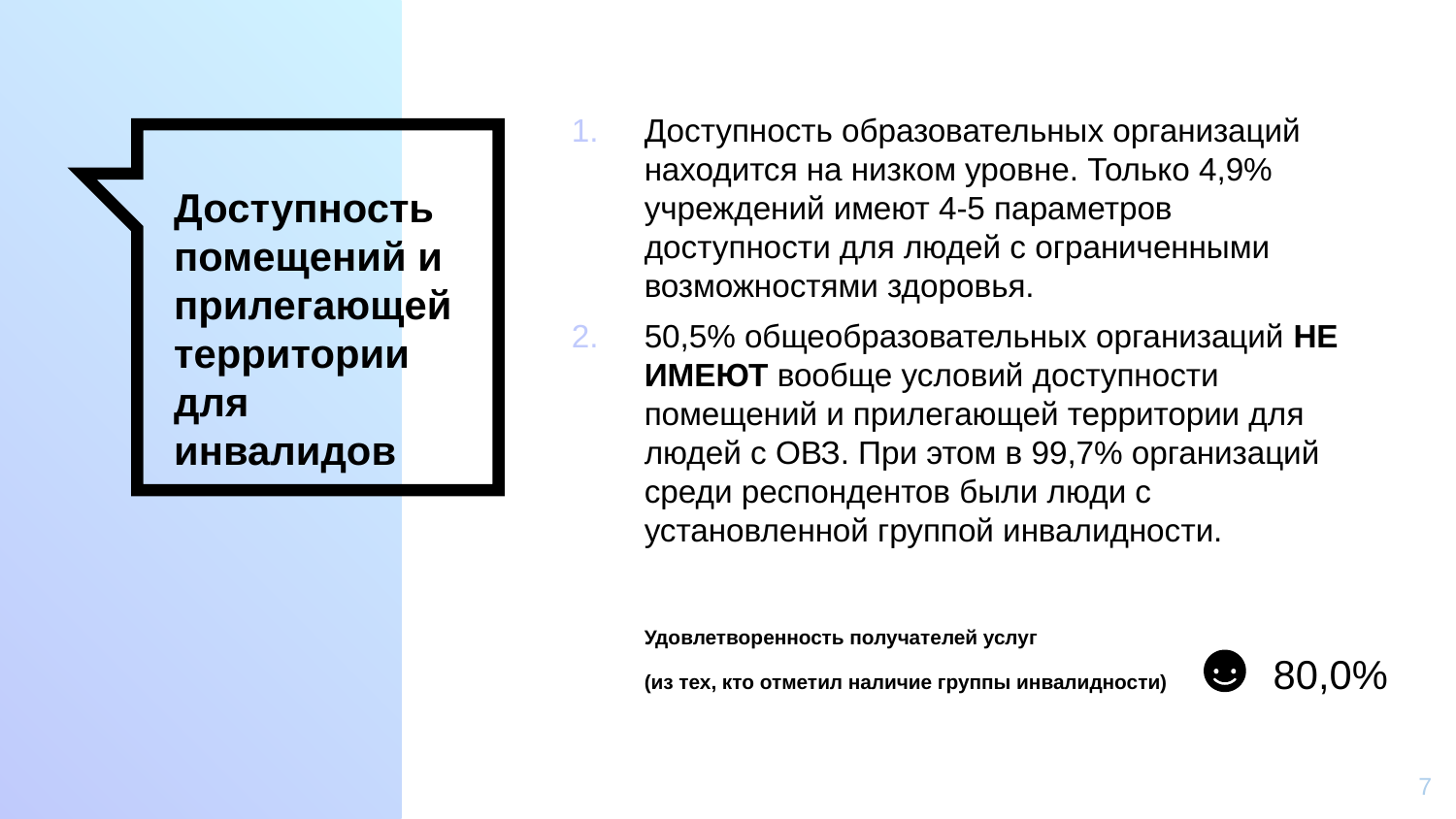

Доступность образовательных организаций находится на низком уровне. Только 4,9% учреждений имеют 4-5 параметров доступности для людей с ограниченными возможностями здоровья.
50,5% общеобразовательных организаций НЕ ИМЕЮТ вообще условий доступности помещений и прилегающей территории для людей с ОВЗ. При этом в 99,7% организаций среди респондентов были люди с установленной группой инвалидности.

# Доступность помещений и прилегающей территории для инвалидов

Удовлетворенность получателей услуг
(из тех, кто отметил наличие группы инвалидности)                   80,0%

7